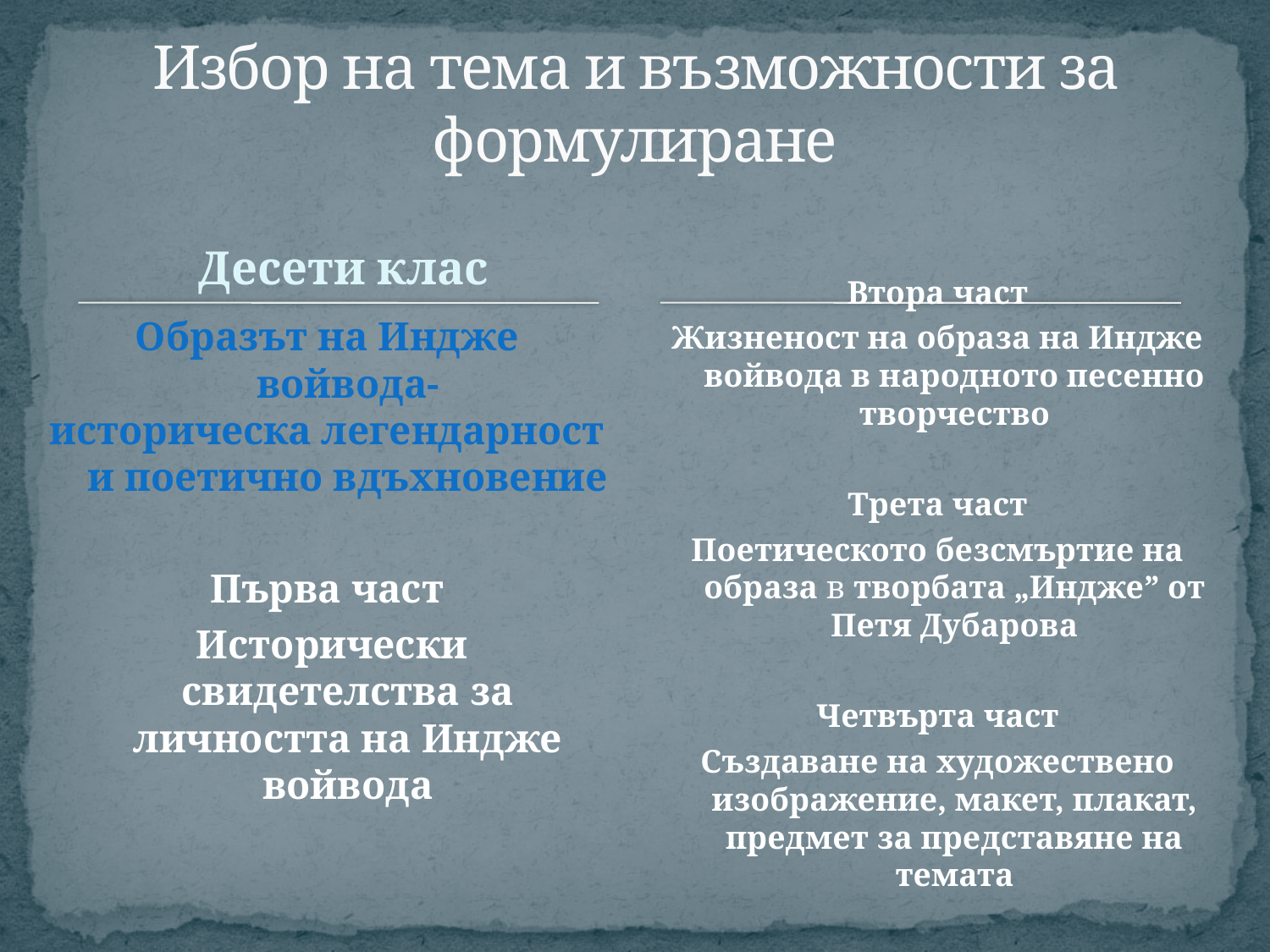

# Избор на тема и възможности за формулиране
Десети клас
Втора част
Жизненост на образа на Индже войвода в народното песенно творчество

Трета част
Поетическото безсмъртие на образа в творбата „Индже” от Петя Дубарова

Четвърта част
Създаване на художествено изображение, макет, плакат, предмет за представяне на темата

Учител: Диана Стоева
Образът на Индже войвода-
историческа легендарност и поетично вдъхновение

Първа част
 Исторически свидетелства за личността на Индже войвода